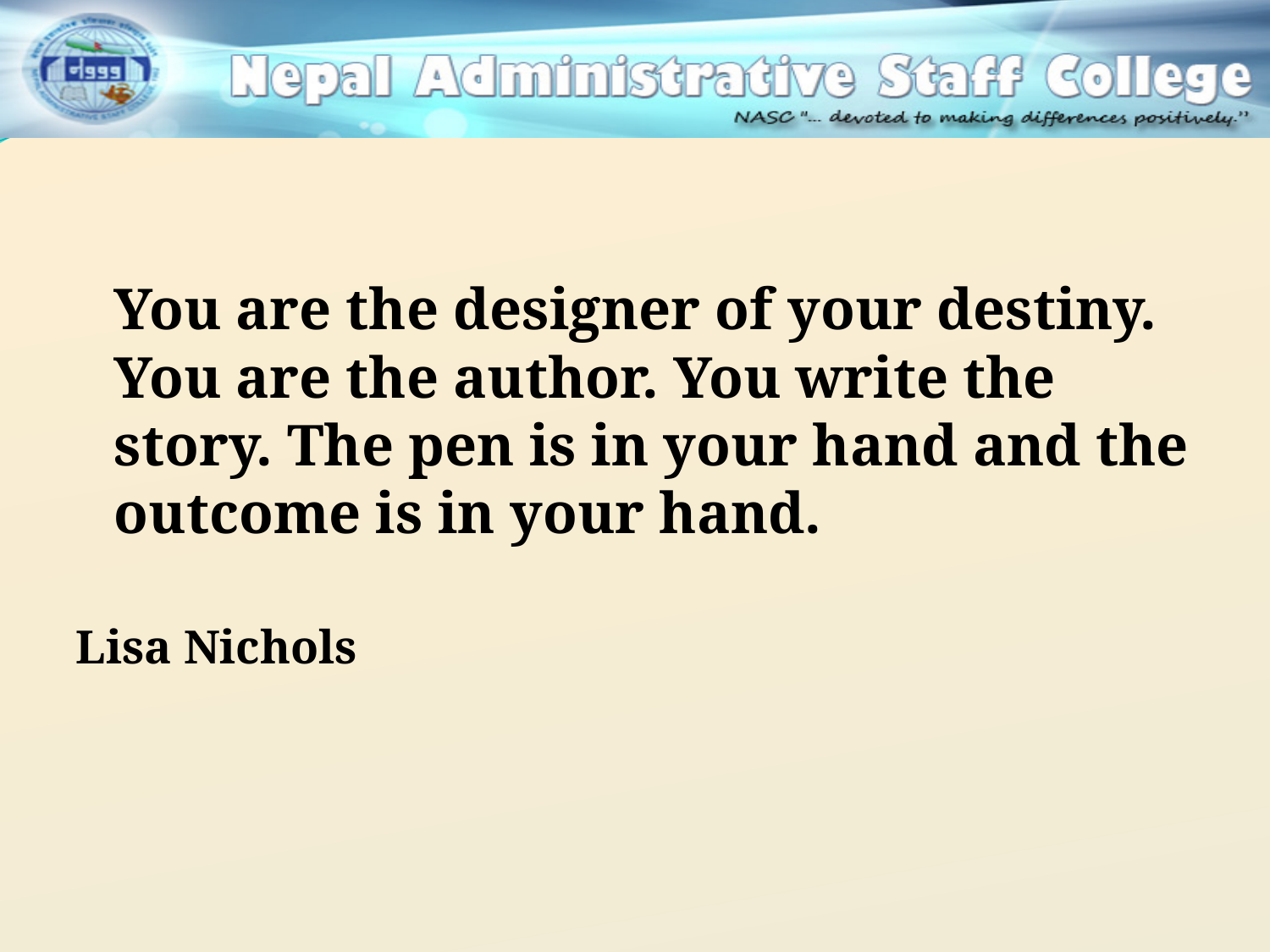

You are the designer of your destiny. You are the author. You write the story. The pen is in your hand and the outcome is in your hand.

Lisa Nichols